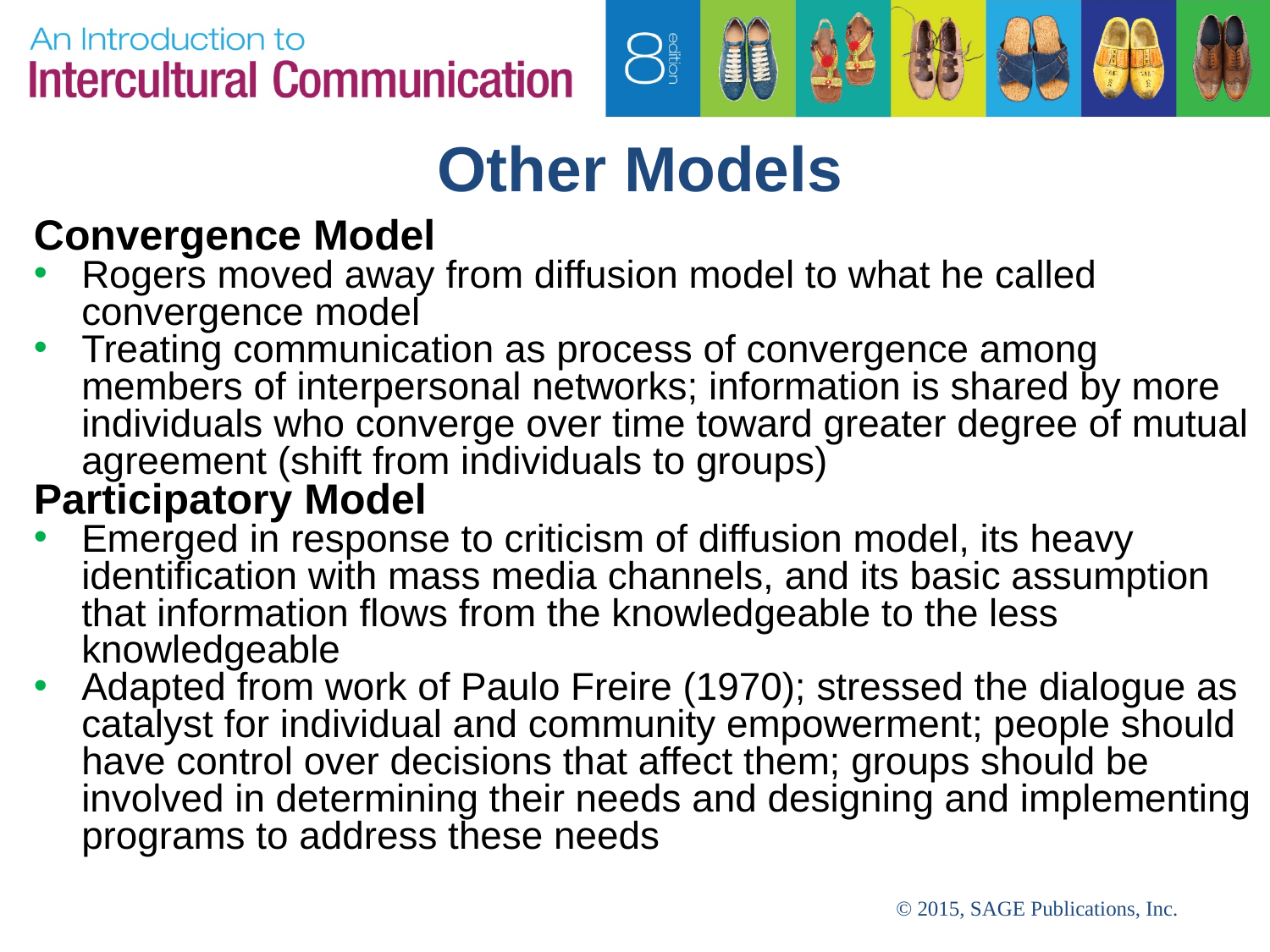

# Other Models
Convergence Model
Rogers moved away from diffusion model to what he called convergence model
Treating communication as process of convergence among members of interpersonal networks; information is shared by more individuals who converge over time toward greater degree of mutual agreement (shift from individuals to groups)
Participatory Model
Emerged in response to criticism of diffusion model, its heavy identification with mass media channels, and its basic assumption that information flows from the knowledgeable to the less knowledgeable
Adapted from work of Paulo Freire (1970); stressed the dialogue as catalyst for individual and community empowerment; people should have control over decisions that affect them; groups should be involved in determining their needs and designing and implementing programs to address these needs
© 2015, SAGE Publications, Inc.